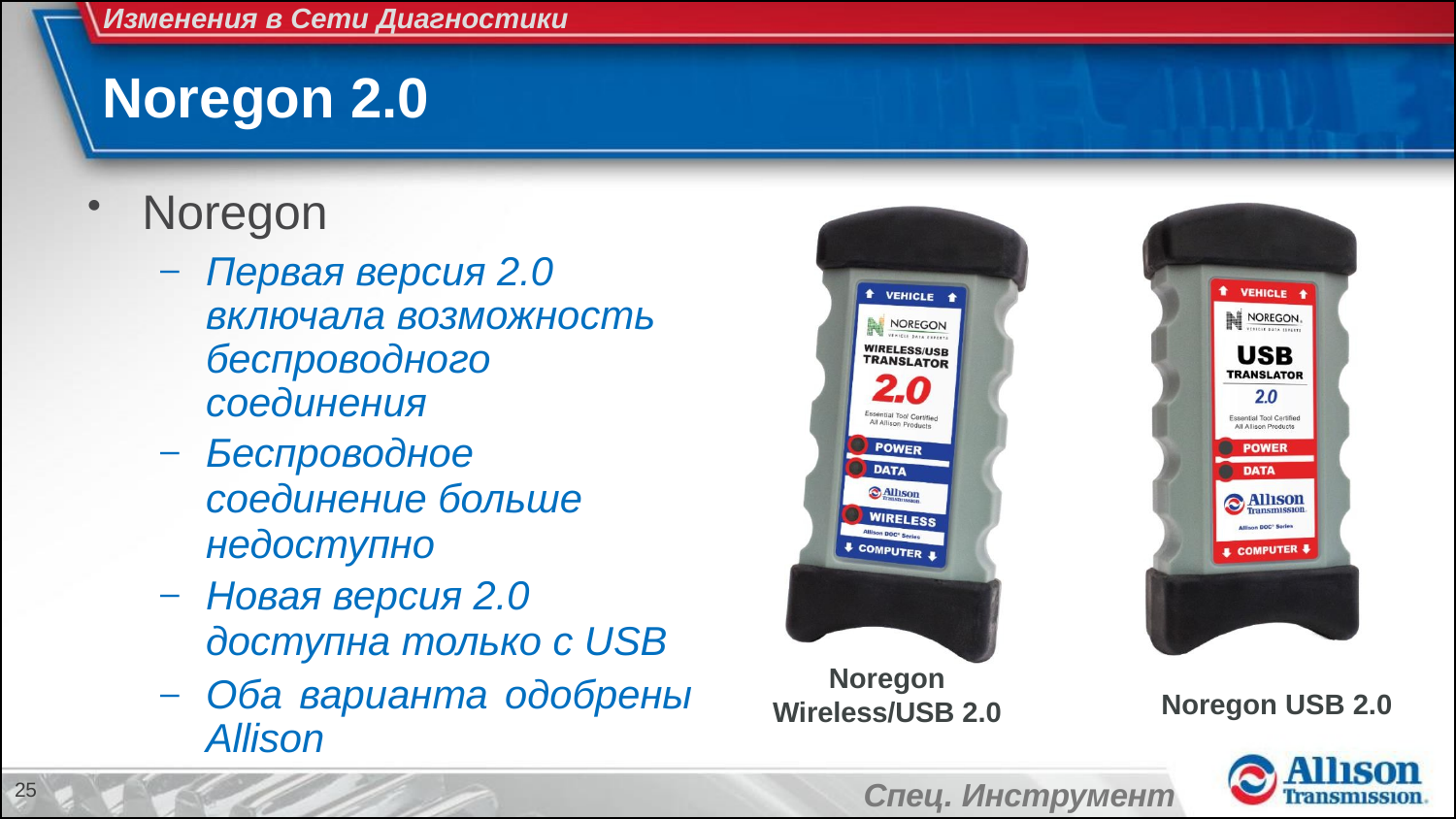

Изменения в Сети Диагностики
# Noregon 2.0
Noregon
Первая версия 2.0 включала возможность беспроводного соединения
Беспроводное соединение больше недоступно
Новая версия 2.0 доступна только с USB
Оба варианта одобрены Allison

Noregon
Wireless/USB 2.0
Noregon USB 2.0

25
Спец. Инструмент